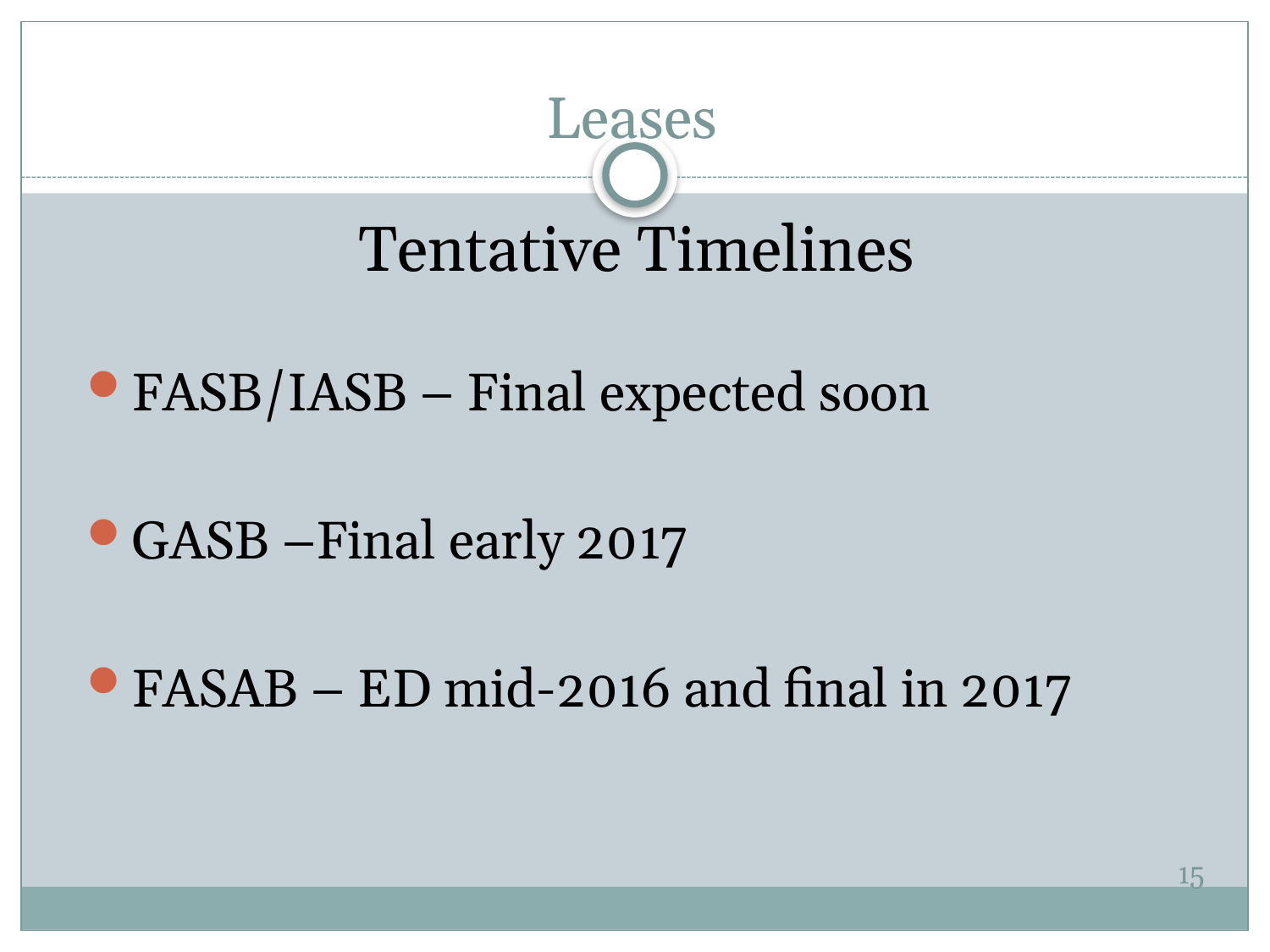

# Leases
Tentative Timelines

FASB/IASB – Final expected soon

GASB –Final early 2017

FASAB – ED mid-2016 and final in 2017
15